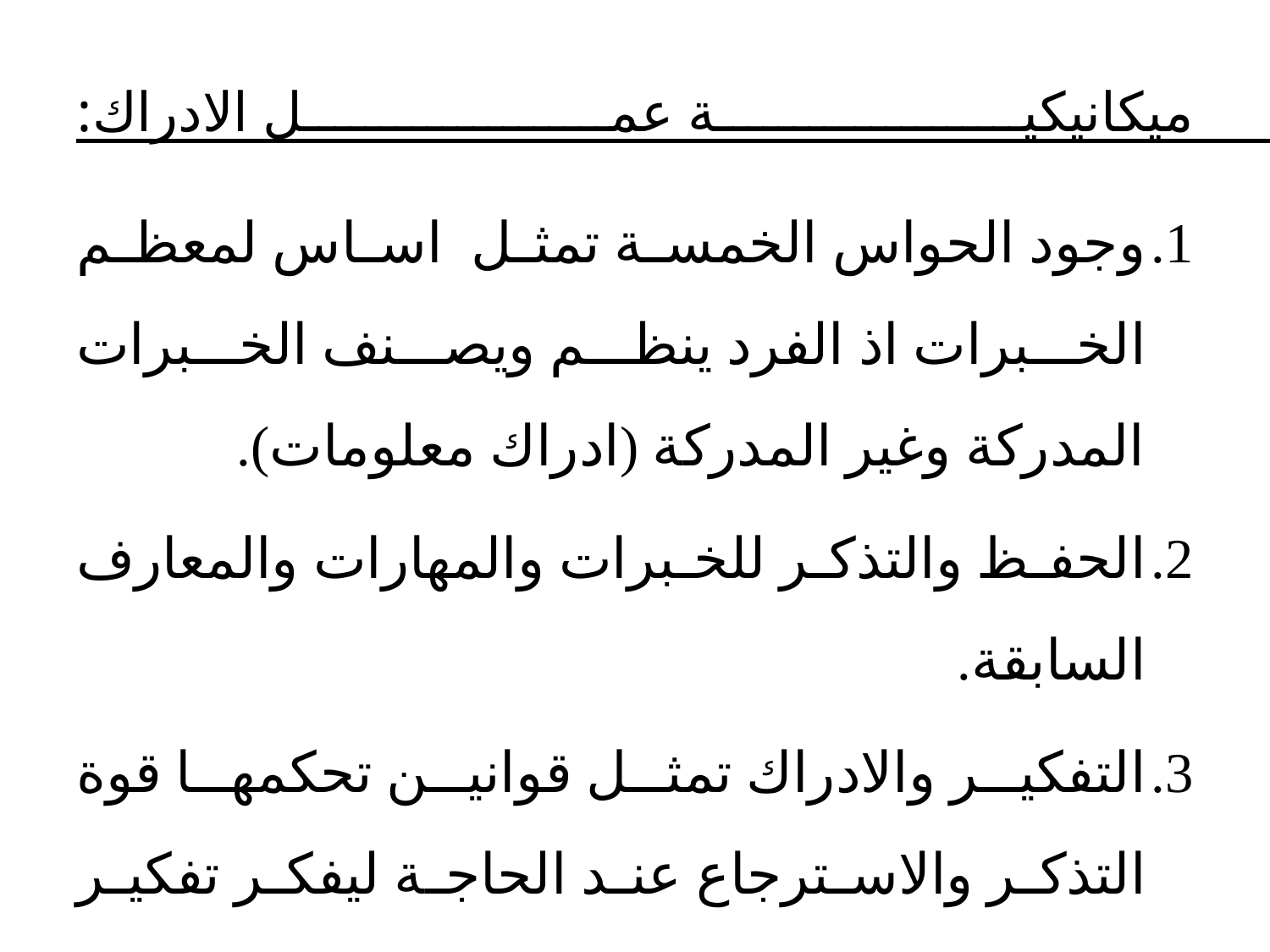

# ميكانيكية عمل الادراك:
وجود الحواس الخمسة تمثل  اساس لمعظم الخبرات اذ الفرد ينظم ويصنف الخبرات المدركة وغير المدركة (ادراك معلومات).
الحفظ والتذكر للخبرات والمهارات والمعارف السابقة.
التفكير والادراك تمثل قوانين تحكمها قوة التذكر والاسترجاع عند الحاجة ليفكر تفكير عقلاني علمي.